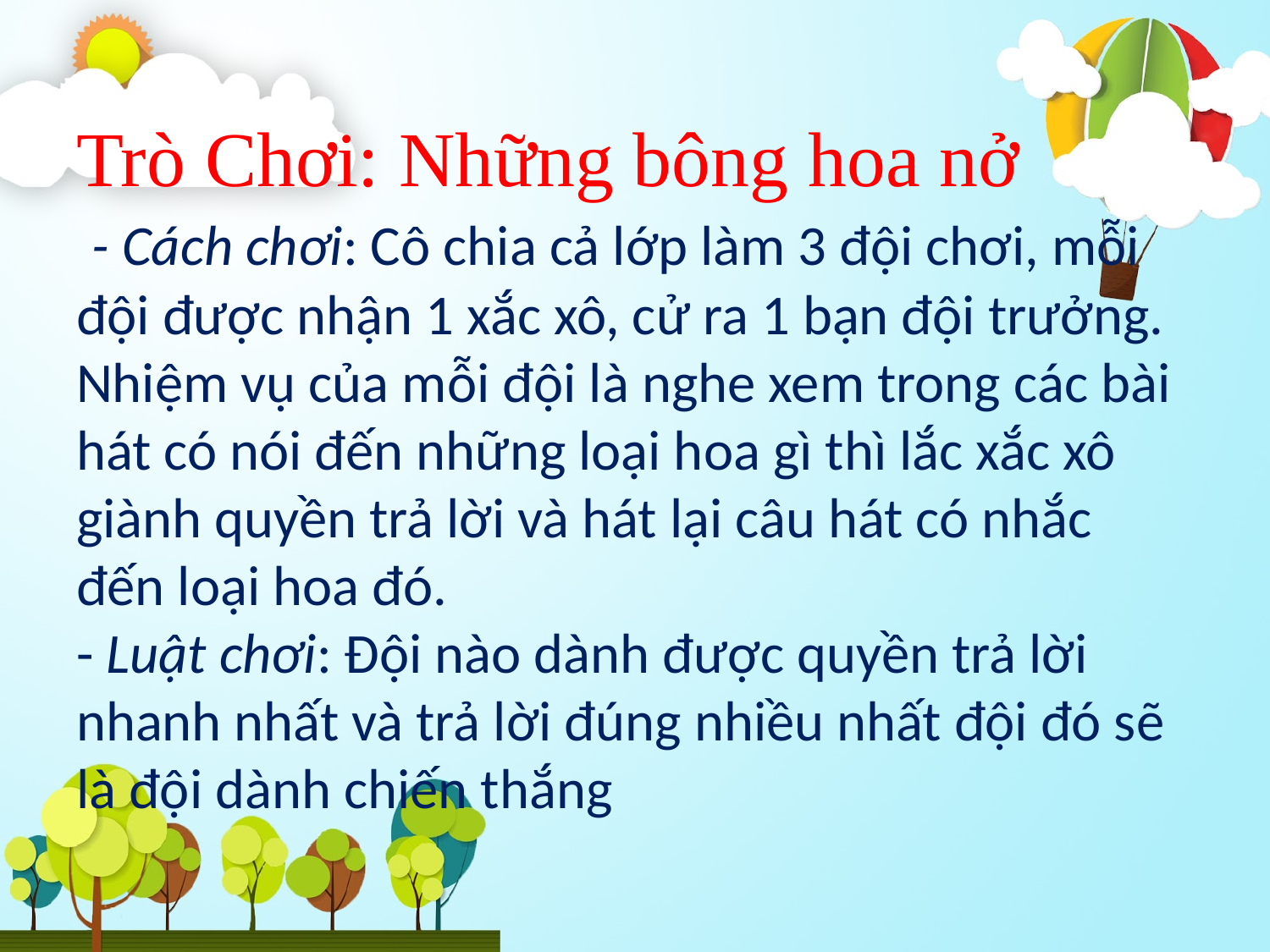

# Trò Chơi: Những bông hoa nở - Cách chơi: Cô chia cả lớp làm 3 đội chơi, mỗi đội được nhận 1 xắc xô, cử ra 1 bạn đội trưởng. Nhiệm vụ của mỗi đội là nghe xem trong các bài hát có nói đến những loại hoa gì thì lắc xắc xô giành quyền trả lời và hát lại câu hát có nhắc đến loại hoa đó. - Luật chơi: Đội nào dành được quyền trả lời nhanh nhất và trả lời đúng nhiều nhất đội đó sẽ là đội dành chiến thắng